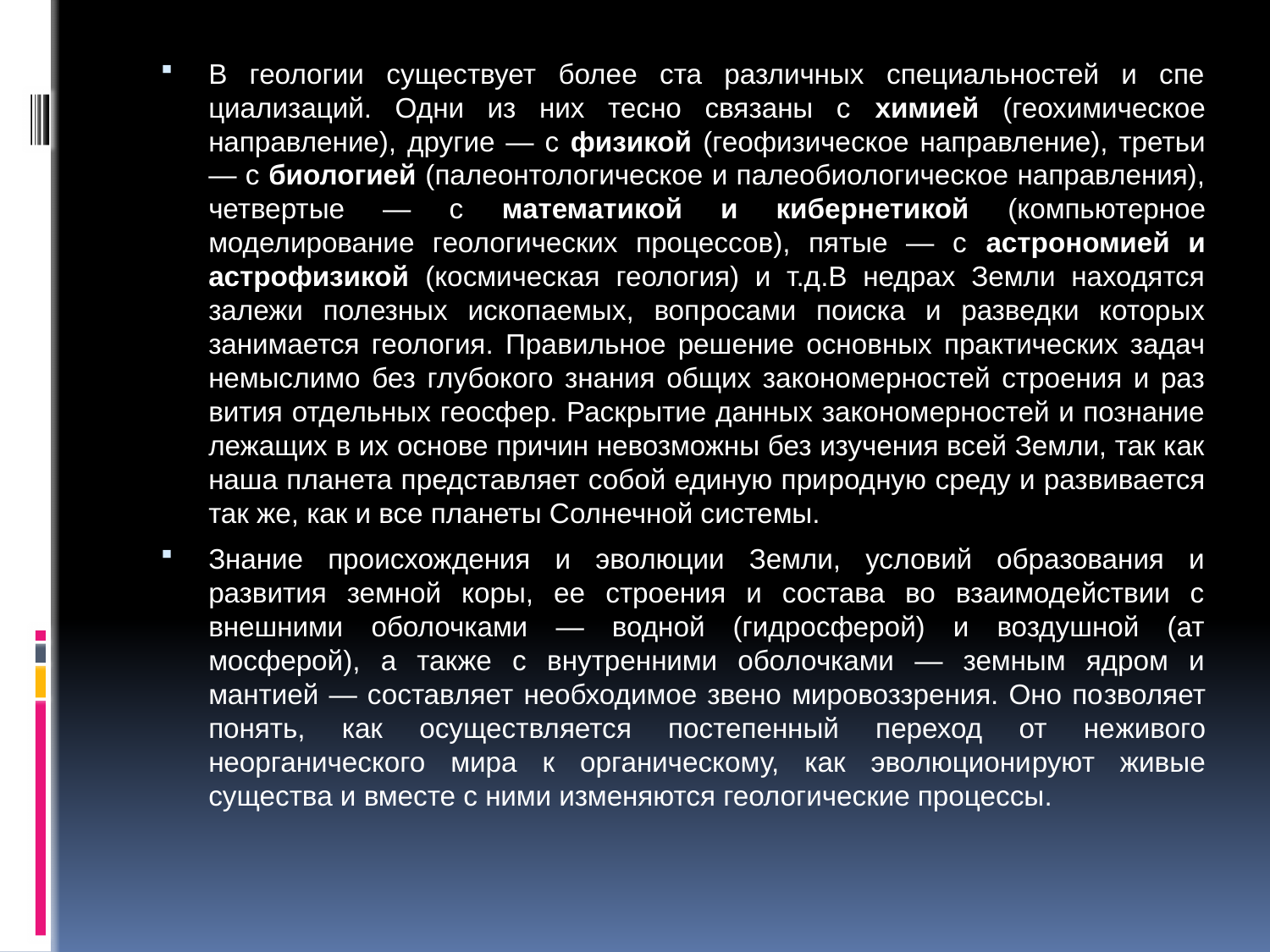

В геологии существует более ста различных специальностей и спе­циализаций. Одни из них тесно связаны с химией (геохимическое направление), другие — с физикой (геофизическое направление), третьи — с биологией (палеонтологическое и палеобиологическое направления), четвертые — с математикой и кибернетикой (компь­ютерное моделирование геологических процессов), пятые — с аст­рономией и астрофизикой (космическая геология) и т.д.В недрах Земли находятся залежи полезных ископаемых, воп­росами поиска и разведки которых занимается геология. Пра­вильное решение основных практических задач немыс­лимо без глубокого знания общих закономерностей строения и раз­вития отдельных геосфер. Раскрытие данных закономерностей и познание лежащих в их основе причин невозможны без изучения всей Земли, так как наша планета представляет собой единую при­родную среду и развивается так же, как и все планеты Солнечной системы.
Знание происхождения и эволюции Земли, условий образования и развития земной коры, ее строения и состава во взаимодействии с внешними оболочками — водной (гидросферой) и воздушной (ат­мосферой), а также с внутренними оболочками — земным ядром и мантией — составляет необходимое звено мировоззрения. Оно по­зволяет понять, как осуществляется постепенный переход от не­живого неорганического мира к органическому, как эволюциони­руют живые существа и вместе с ними изменяются геологические процессы.